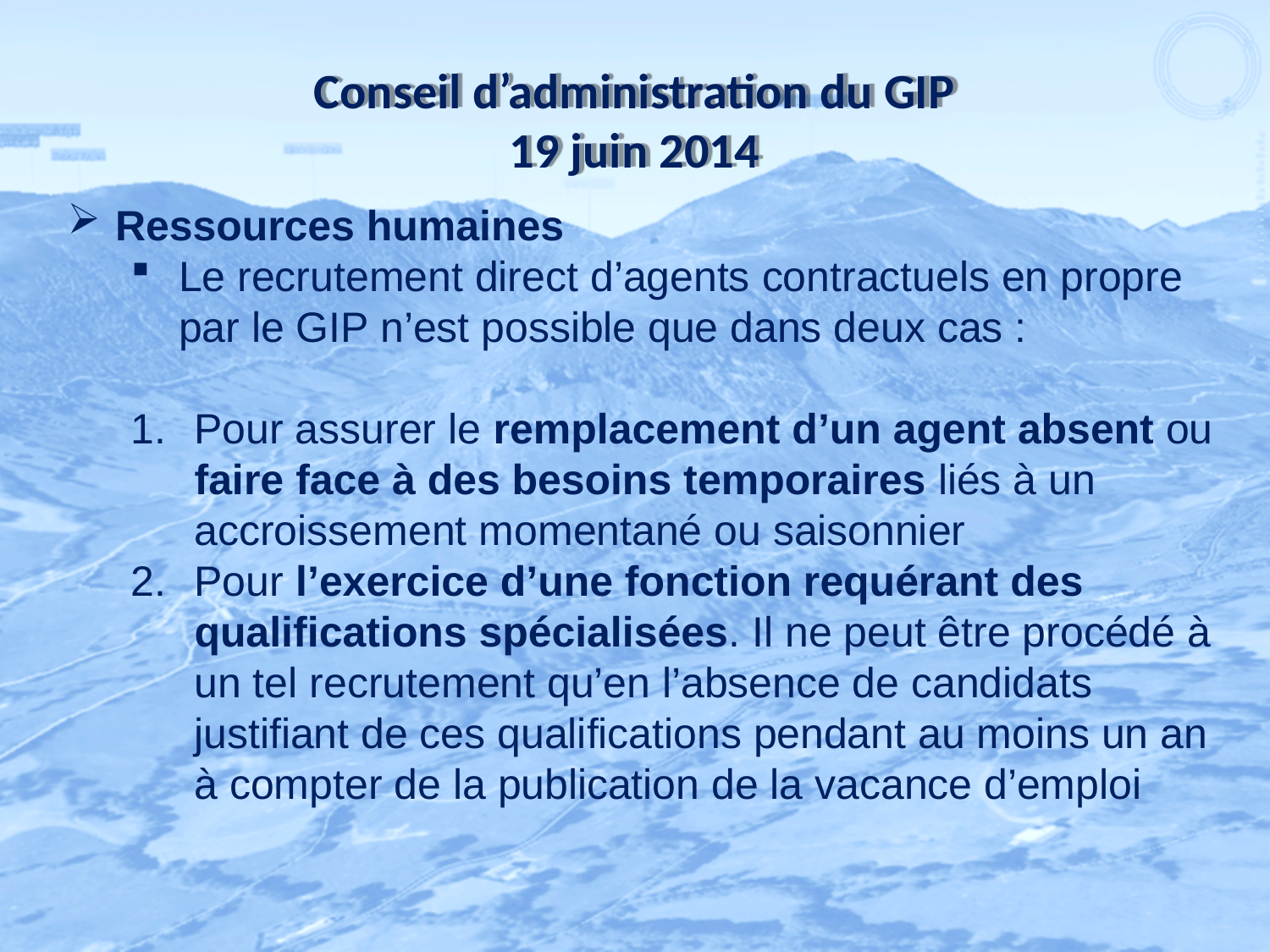

# Conseil d’administration du GIP 19 juin 2014
Ressources humaines
Le recrutement direct d’agents contractuels en propre par le GIP n’est possible que dans deux cas :

Pour assurer le remplacement d’un agent absent ou faire face à des besoins temporaires liés à un accroissement momentané ou saisonnier
Pour l’exercice d’une fonction requérant des qualifications spécialisées. Il ne peut être procédé à un tel recrutement qu’en l’absence de candidats justifiant de ces qualifications pendant au moins un an à compter de la publication de la vacance d’emploi